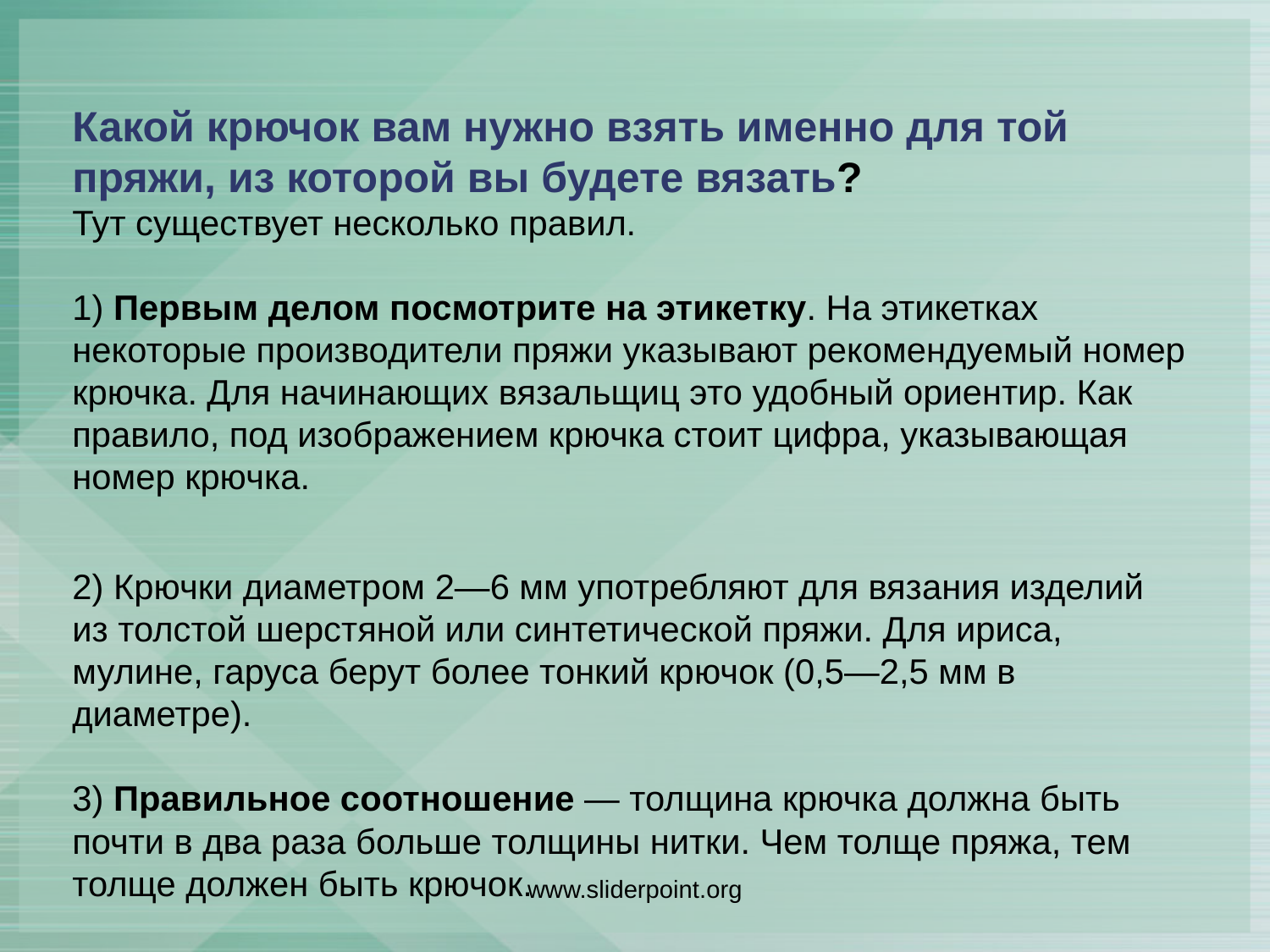

# Какой крючок вам нужно взять именно для той пряжи, из которой вы будете вязать? Тут существует несколько правил. 1) Первым делом посмотрите на этикетку. На этикетках некоторые производители пряжи указывают рекомендуемый номер крючка. Для начинающих вязальщиц это удобный ориентир. Как правило, под изображением крючка стоит цифра, указывающая номер крючка. 2) Крючки диаметром 2—6 мм употребляют для вязания изделий из толстой шерстяной или синтетической пряжи. Для ириса, мулине, гаруса берут более тонкий крючок (0,5—2,5 мм в диаметре). 3) Правильное соотношение — толщина крючка должна быть почти в два раза больше толщины нитки. Чем толще пряжа, тем толще должен быть крючок.
www.sliderpoint.org